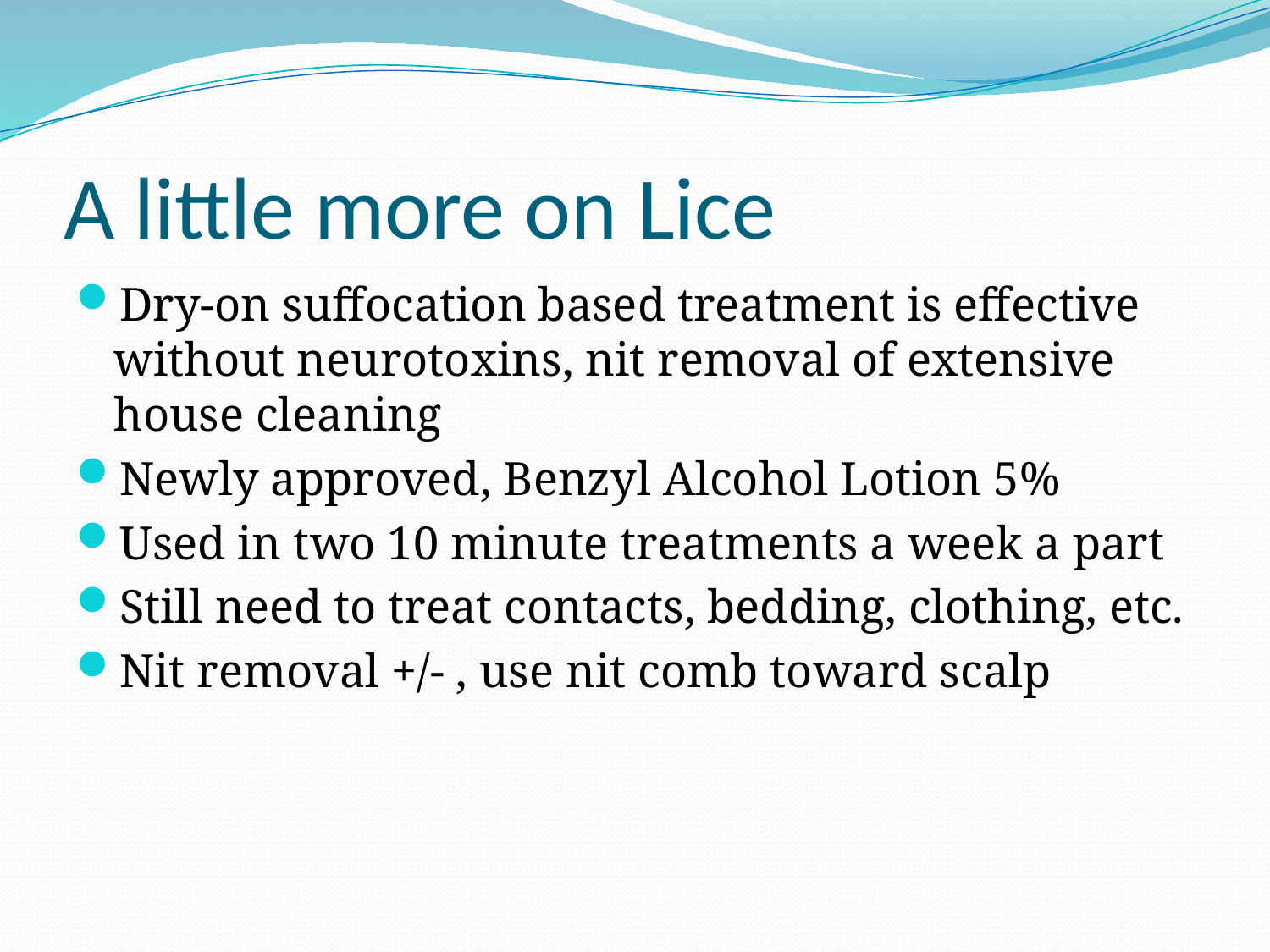

# A little more on Lice
Dry-on suffocation based treatment is effective without neurotoxins, nit removal of extensive house cleaning
Newly approved, Benzyl Alcohol Lotion 5%
Used in two 10 minute treatments a week a part
Still need to treat contacts, bedding, clothing, etc.
Nit removal +/- , use nit comb toward scalp